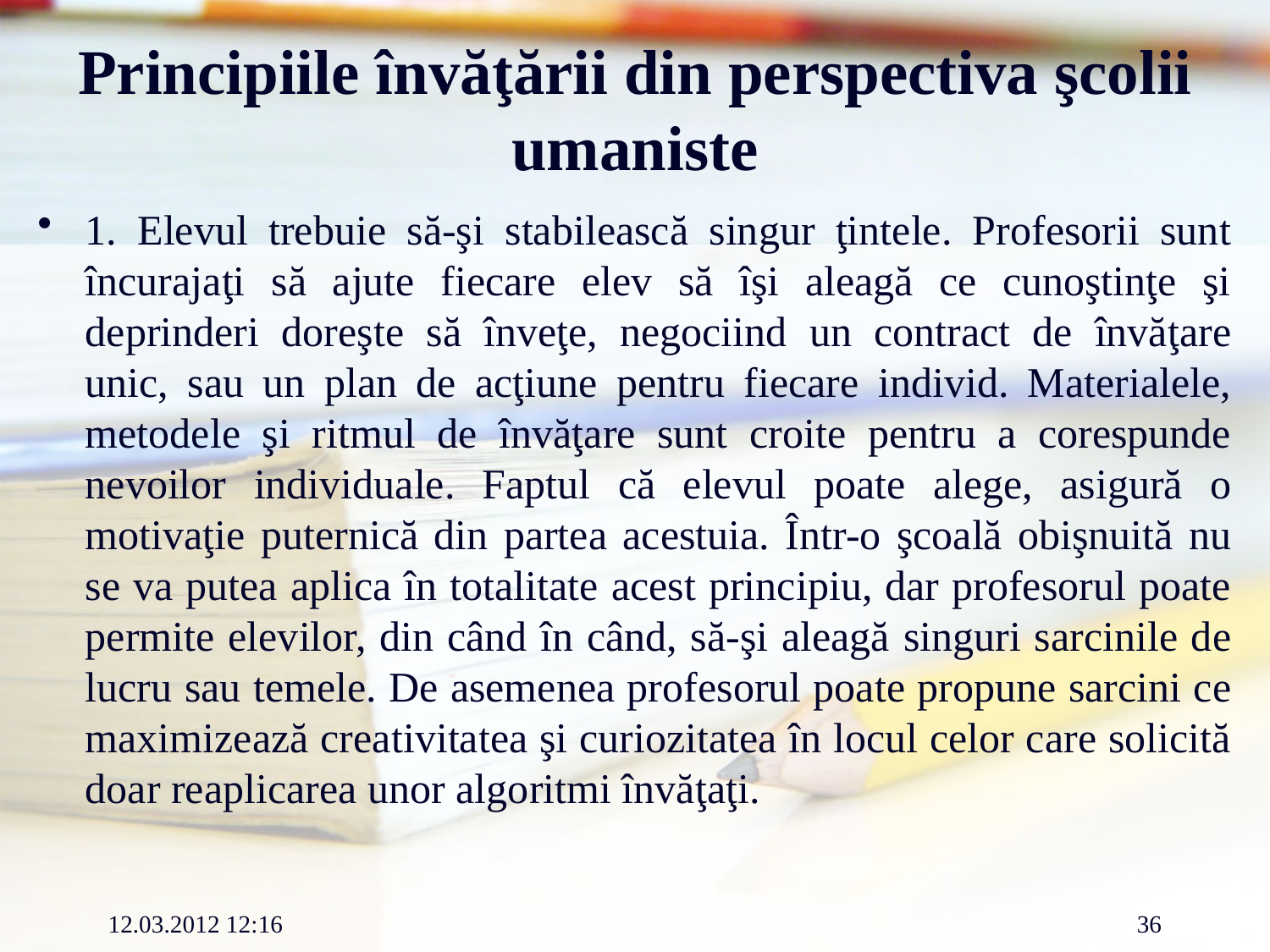

# Principiile învăţării din perspectiva şcolii umaniste
1. Elevul trebuie să-şi stabilească singur ţintele. Profesorii sunt încurajaţi să ajute fiecare elev să îşi aleagă ce cunoştinţe şi deprinderi doreşte să înveţe, negociind un contract de învăţare unic, sau un plan de acţiune pentru fiecare individ. Materialele, metodele şi ritmul de învăţare sunt croite pentru a corespunde nevoilor individuale. Faptul că elevul poate alege, asigură o motivaţie puternică din partea acestuia. Într-o şcoală obişnuită nu se va putea aplica în totalitate acest principiu, dar profesorul poate permite elevilor, din când în când, să-şi aleagă singuri sarcinile de lucru sau temele. De asemenea profesorul poate propune sarcini ce maximizează creativitatea şi curiozitatea în locul celor care solicită doar reaplicarea unor algoritmi învăţaţi.
12.03.2012 12:16
36